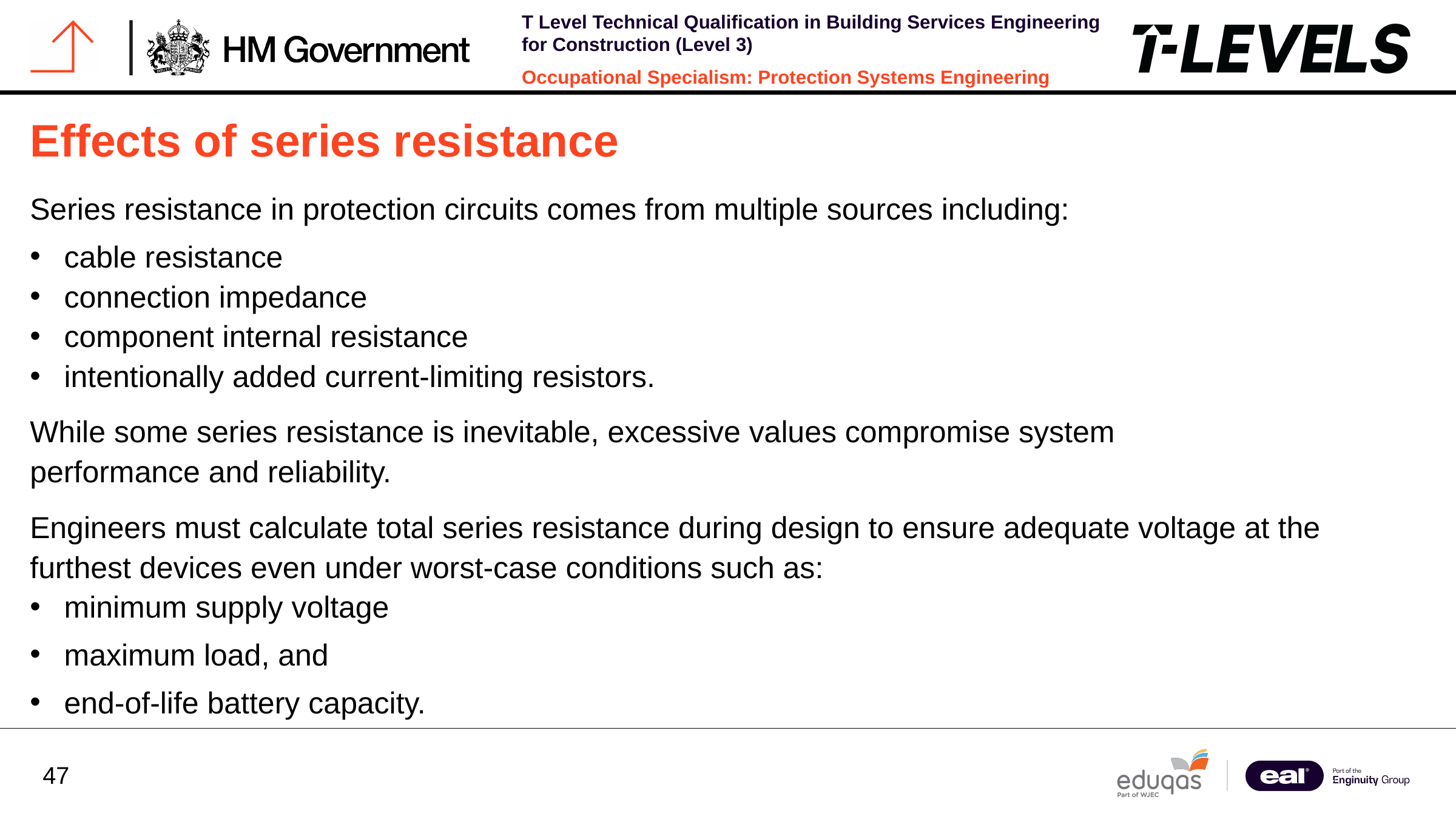

Effects of series resistance
Series resistance in protection circuits comes from multiple sources including:
cable resistance
connection impedance
component internal resistance
intentionally added current-limiting resistors.
While some series resistance is inevitable, excessive values compromise system performance and reliability.
Engineers must calculate total series resistance during design to ensure adequate voltage at the furthest devices even under worst-case conditions such as:
minimum supply voltage
maximum load, and
end-of-life battery capacity.